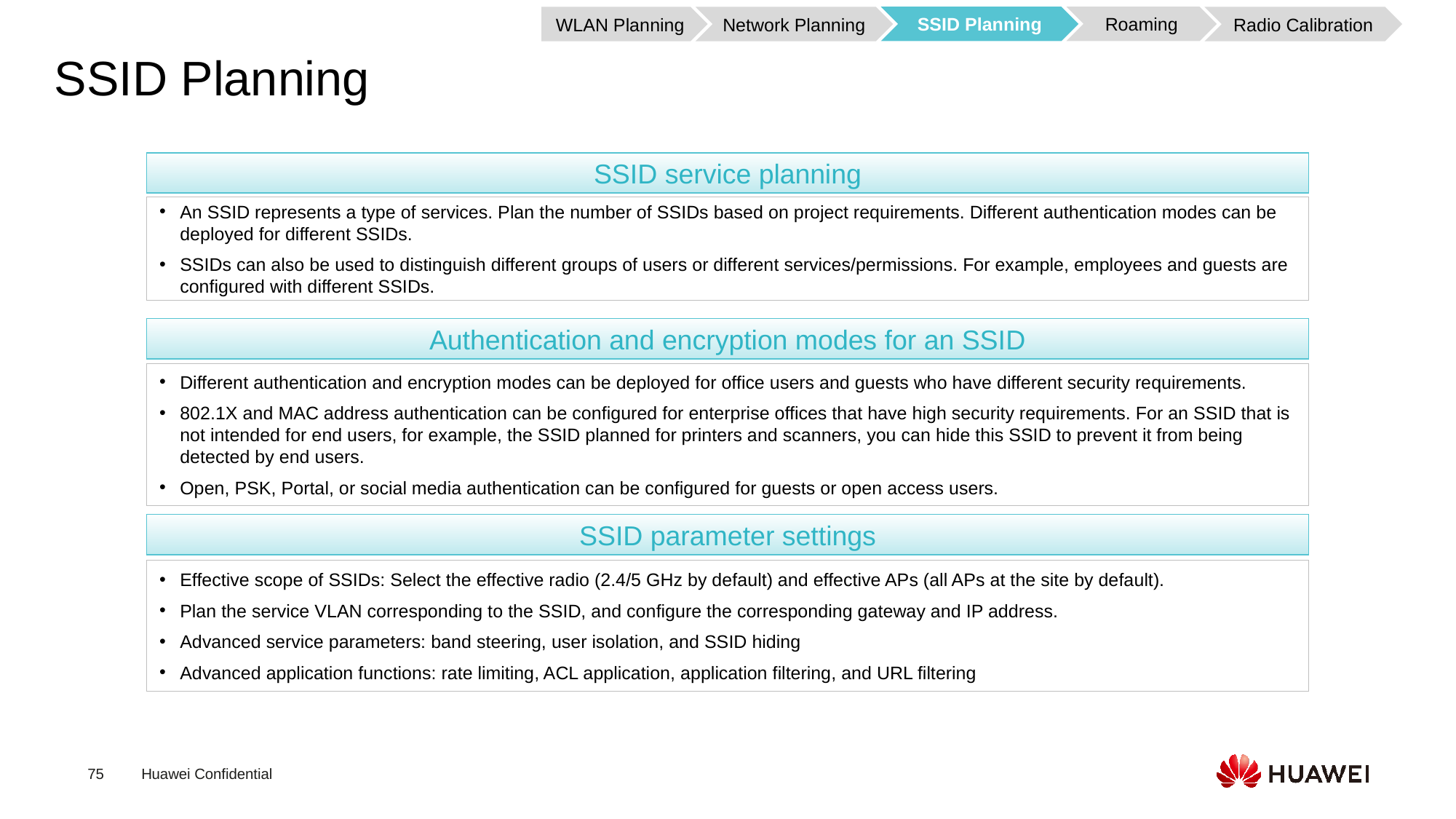

SSID Planning
Roaming
WLAN Planning
Network Planning
Radio Calibration
# SSID Planning
SSID service planning
An SSID represents a type of services. Plan the number of SSIDs based on project requirements. Different authentication modes can be deployed for different SSIDs.
SSIDs can also be used to distinguish different groups of users or different services/permissions. For example, employees and guests are configured with different SSIDs.
Authentication and encryption modes for an SSID
Different authentication and encryption modes can be deployed for office users and guests who have different security requirements.
802.1X and MAC address authentication can be configured for enterprise offices that have high security requirements. For an SSID that is not intended for end users, for example, the SSID planned for printers and scanners, you can hide this SSID to prevent it from being detected by end users.
Open, PSK, Portal, or social media authentication can be configured for guests or open access users.
SSID parameter settings
Effective scope of SSIDs: Select the effective radio (2.4/5 GHz by default) and effective APs (all APs at the site by default).
Plan the service VLAN corresponding to the SSID, and configure the corresponding gateway and IP address.
Advanced service parameters: band steering, user isolation, and SSID hiding
Advanced application functions: rate limiting, ACL application, application filtering, and URL filtering